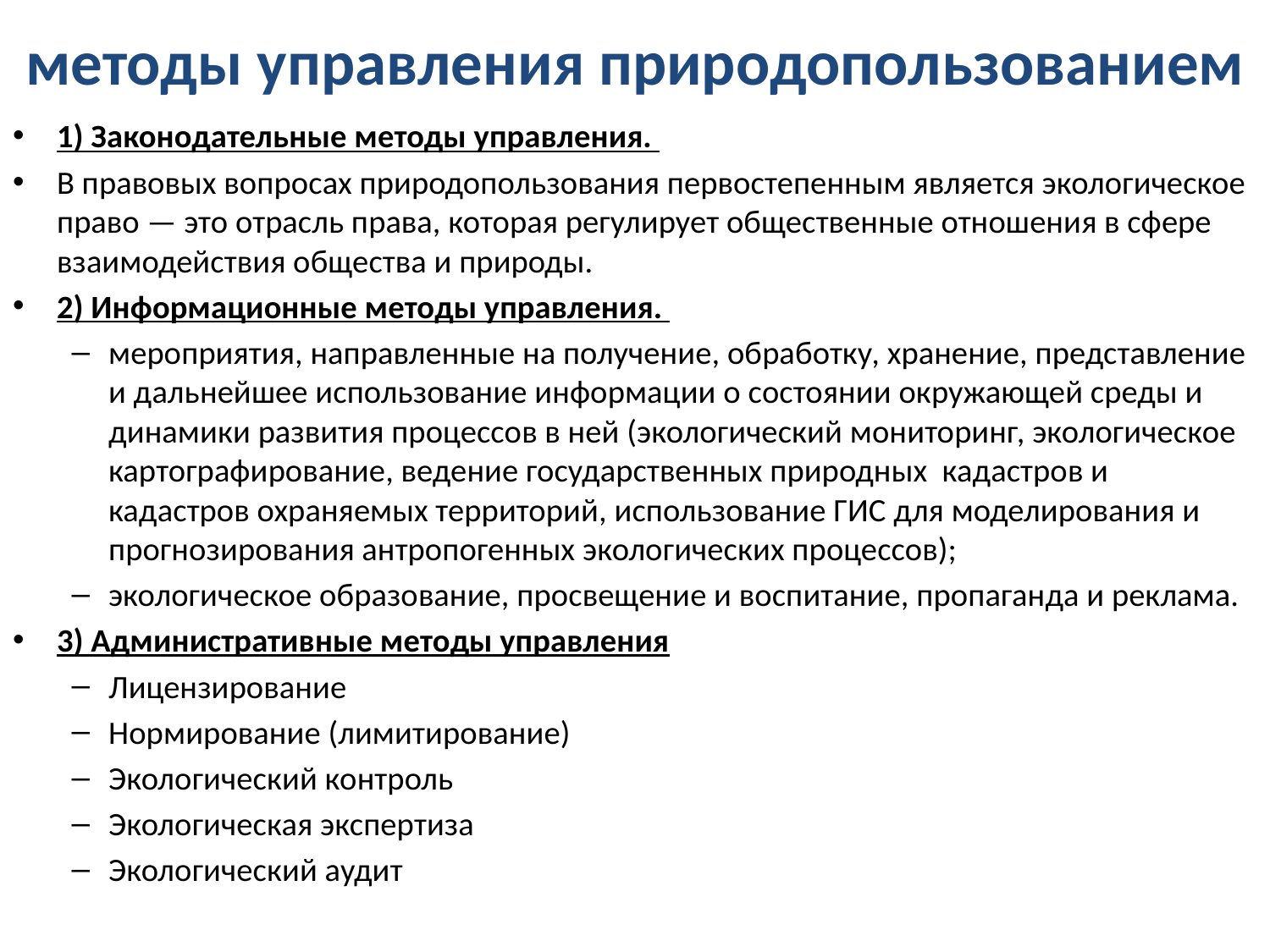

# методы управления природопользованием
1) Законодательные методы управления.
В правовых вопросах природопользования первостепенным является экологическое право — это отрасль права, которая регулирует общественные отношения в сфере взаимодействия общества и природы.
2) Информационные методы управления.
мероприятия, направленные на получение, обработку, хранение, представление и дальнейшее использование информации о состоянии окружающей среды и динамики развития процессов в ней (экологический мониторинг, экологическое картографирование, ведение государственных природных  кадастров и кадастров охраняемых территорий, использование ГИС для моделирования и прогнозирования антропогенных экологических процессов);
экологическое образование, просвещение и воспитание, пропаганда и реклама.
3) Административные методы управления
Лицензирование
Нормирование (лимитирование)
Экологический контроль
Экологическая экспертиза
Экологический аудит